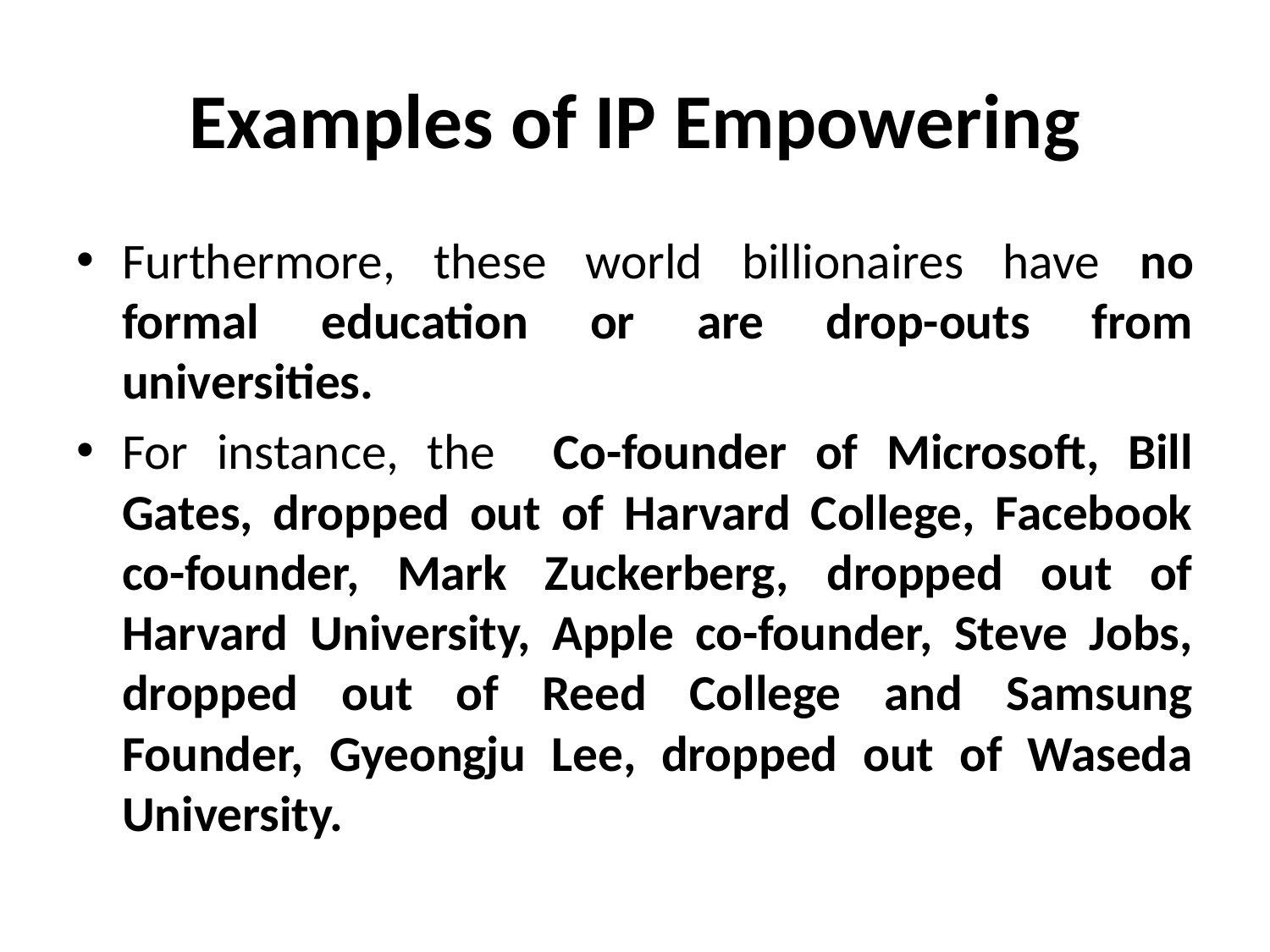

# Examples of IP Empowering
Furthermore, these world billionaires have no formal education or are drop-outs from universities.
For instance, the  Co-founder of Microsoft, Bill Gates, dropped out of Harvard College, Facebook co-founder, Mark Zuckerberg, dropped out of Harvard University, Apple co-founder, Steve Jobs, dropped out of Reed College and Samsung Founder, Gyeongju Lee, dropped out of Waseda University.